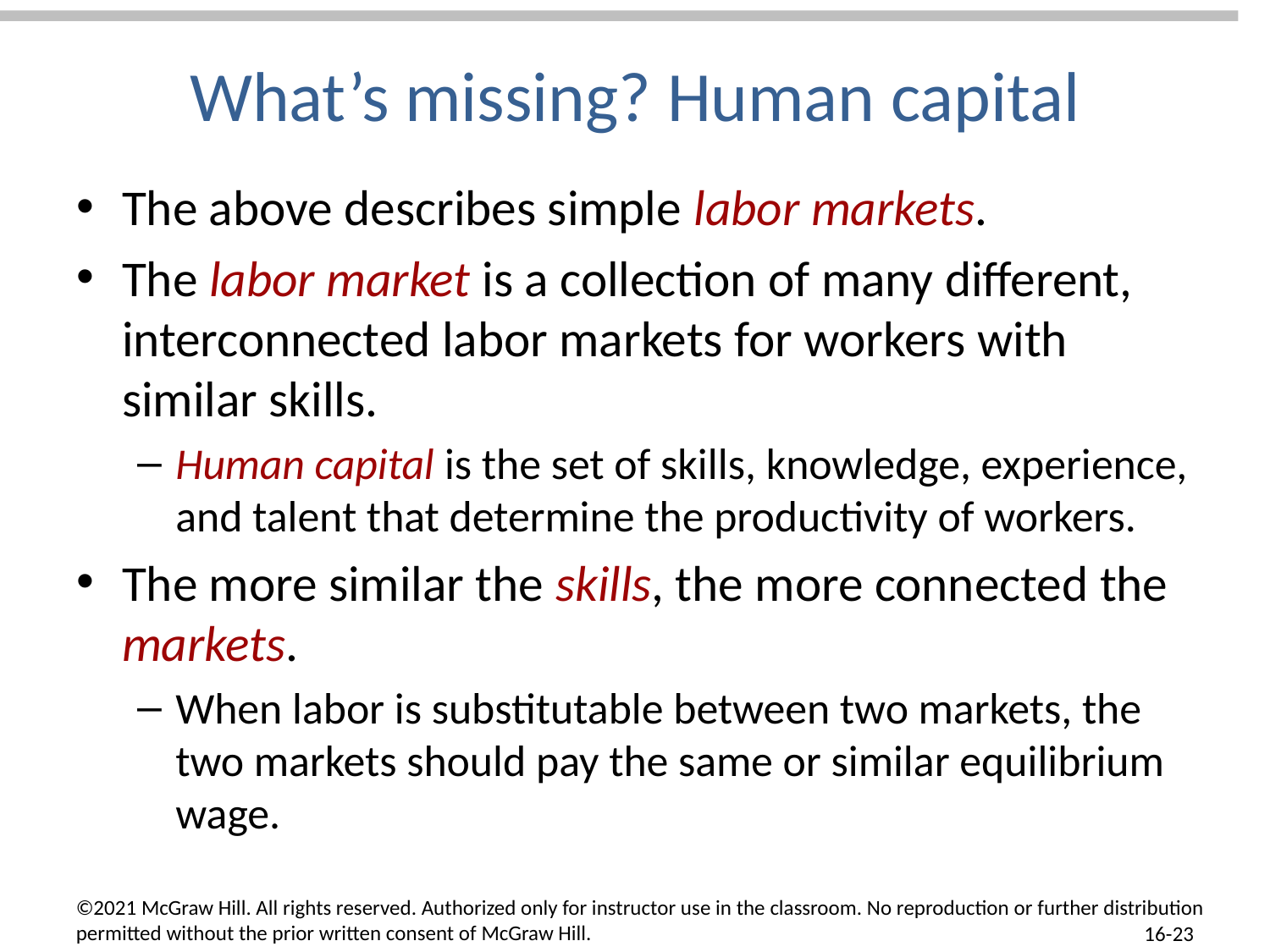

# What’s missing? Human capital
The above describes simple labor markets.
The labor market is a collection of many different, interconnected labor markets for workers with similar skills.
Human capital is the set of skills, knowledge, experience, and talent that determine the productivity of workers.
The more similar the skills, the more connected the markets.
When labor is substitutable between two markets, the two markets should pay the same or similar equilibrium wage.